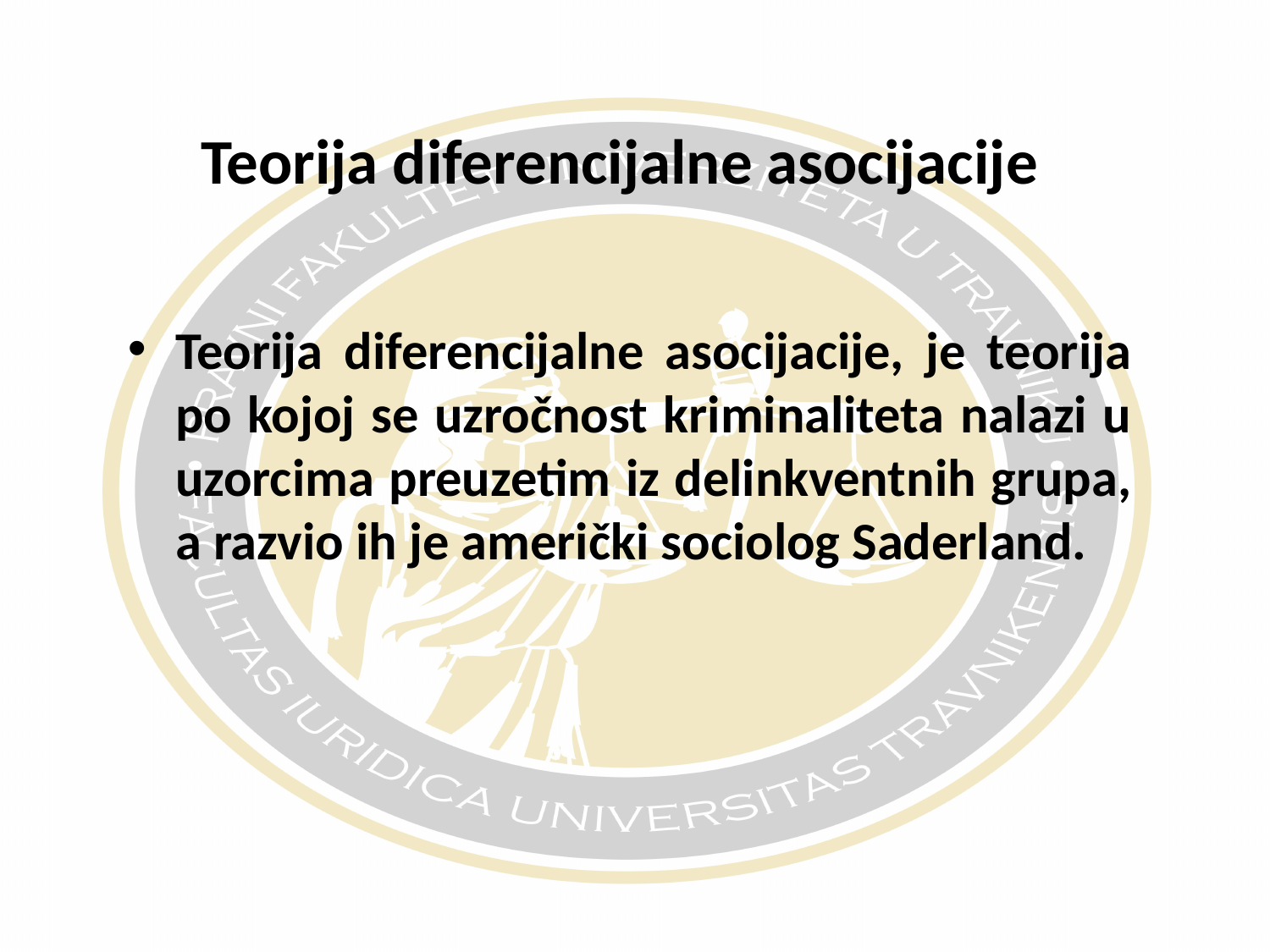

# Teorija diferencijalne asocijacije

Teorija diferencijalne asocijacije, je teorija po kojoj se uzročnost kriminaliteta nalazi u uzorcima preuzetim iz delinkventnih grupa, a razvio ih je američki sociolog Saderland.